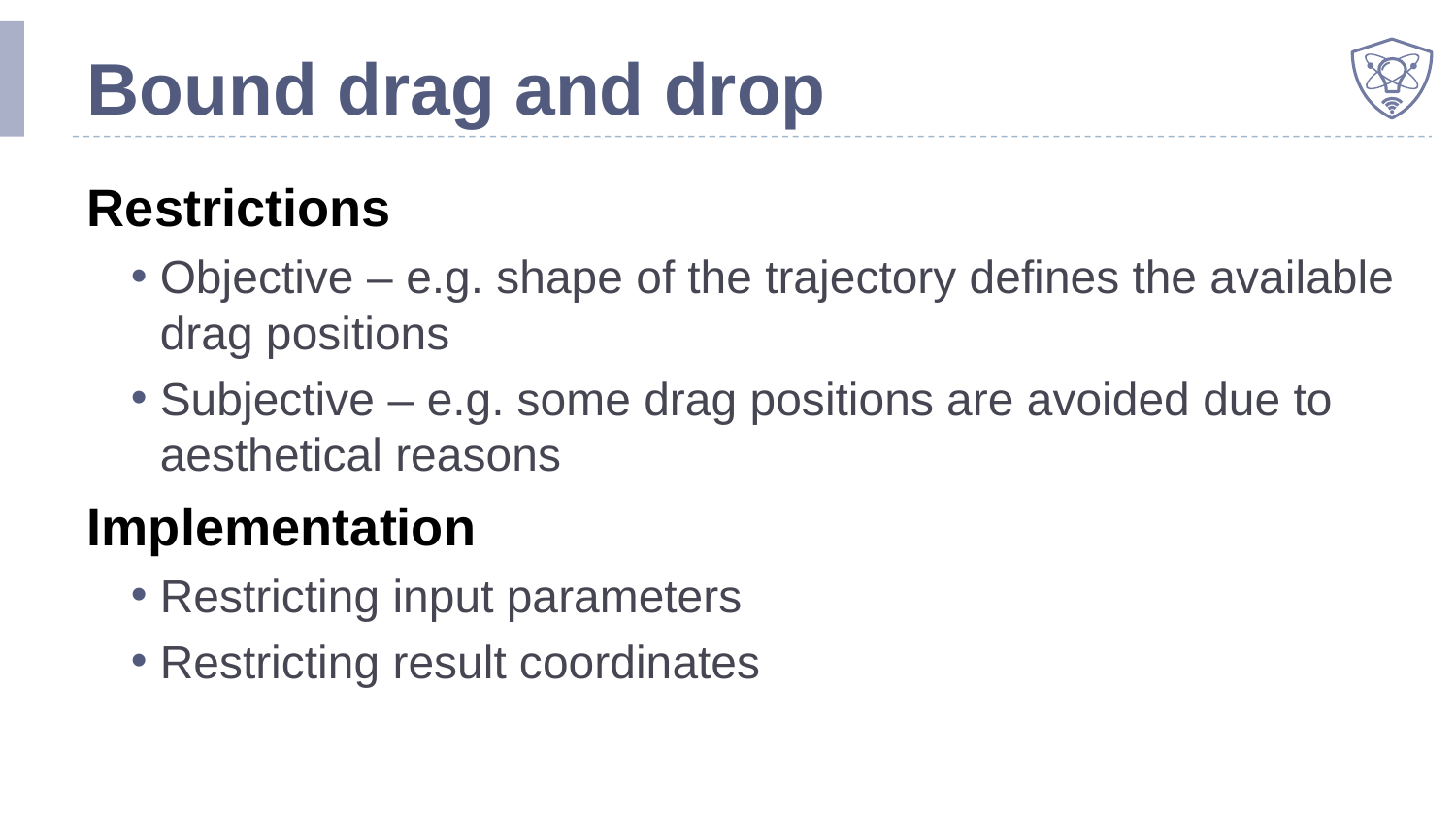

# Bound drag and drop
Restrictions
Objective – e.g. shape of the trajectory defines the available drag positions
Subjective – e.g. some drag positions are avoided due to aesthetical reasons
Implementation
Restricting input parameters
Restricting result coordinates